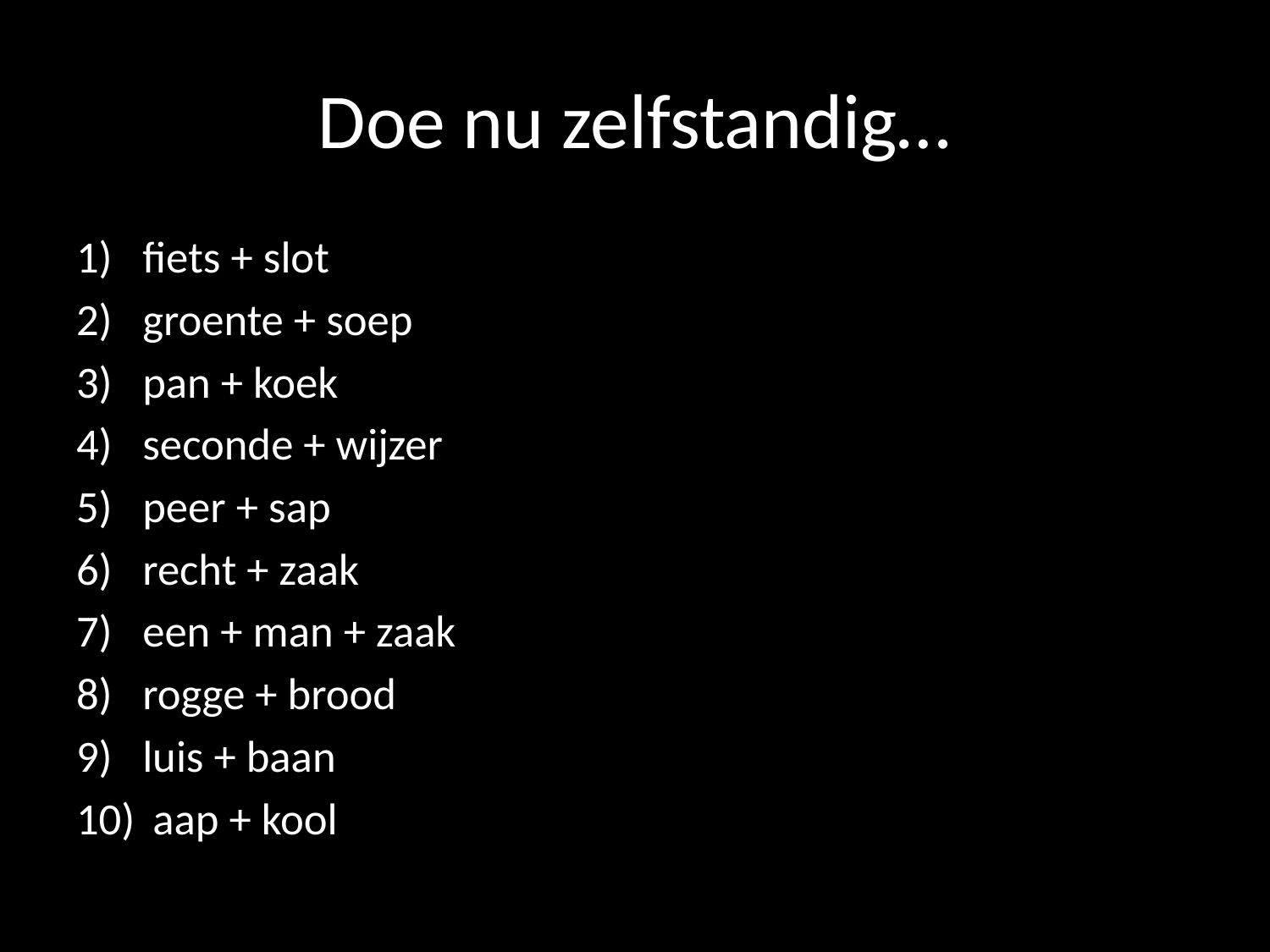

# Doe nu zelfstandig…
fiets + slot
groente + soep
pan + koek
seconde + wijzer
peer + sap
recht + zaak
een + man + zaak
rogge + brood
luis + baan
 aap + kool